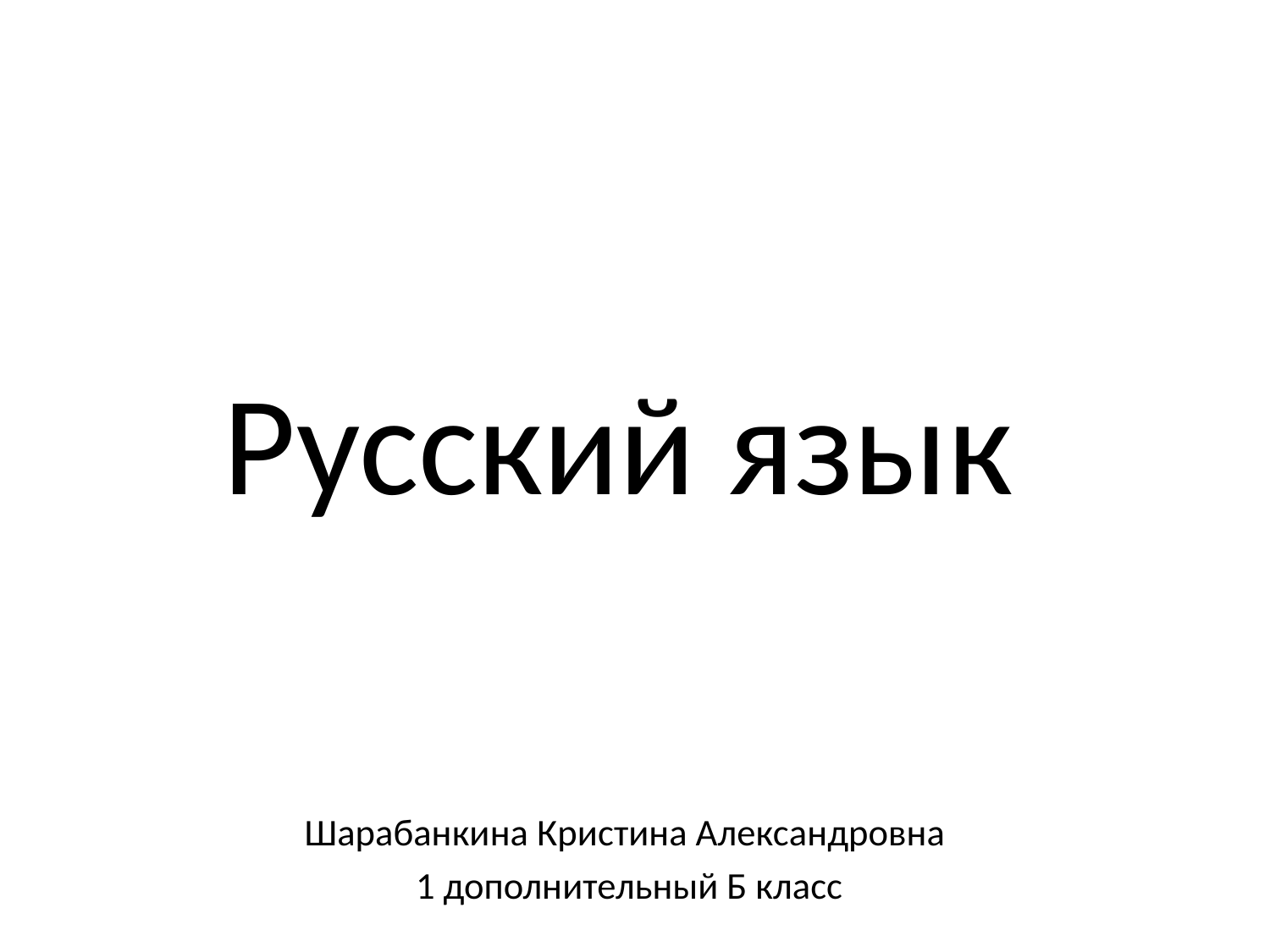

# Русский язык
Шарабанкина Кристина Александровна
1 дополнительный Б класс